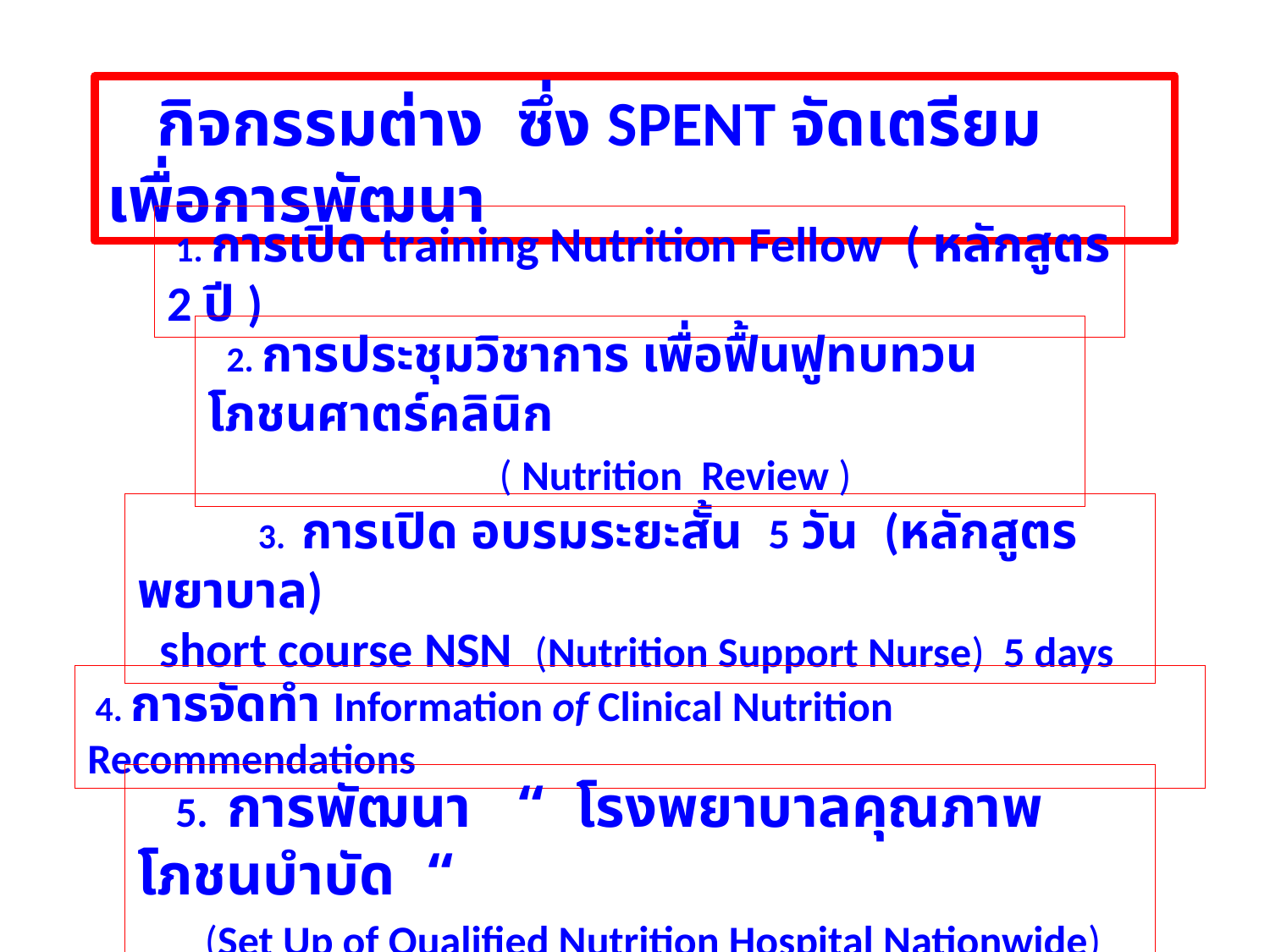

กิจกรรมต่าง  ซึ่ง SPENT จัดเตรียม เพื่อการพัฒนา
 1. การเปิด training Nutrition Fellow  ( หลักสูตร 2 ปี )
   2. การประชุมวิชาการ เพื่อฟื้นฟูทบทวน โภชนศาตร์คลินิก
                          ( Nutrition  Review )
                   3.  การเปิด อบรมระยะสั้น  5 วัน  (หลักสูตรพยาบาล)
  short course NSN  (Nutrition Support Nurse)  5 days
 4. การจัดทำ Information of Clinical Nutrition Recommendations
    5.  การพัฒนา   “  โรงพยาบาลคุณภาพโภชนบำบัด  “
      (Set Up of Qualified Nutrition Hospital Nationwide)